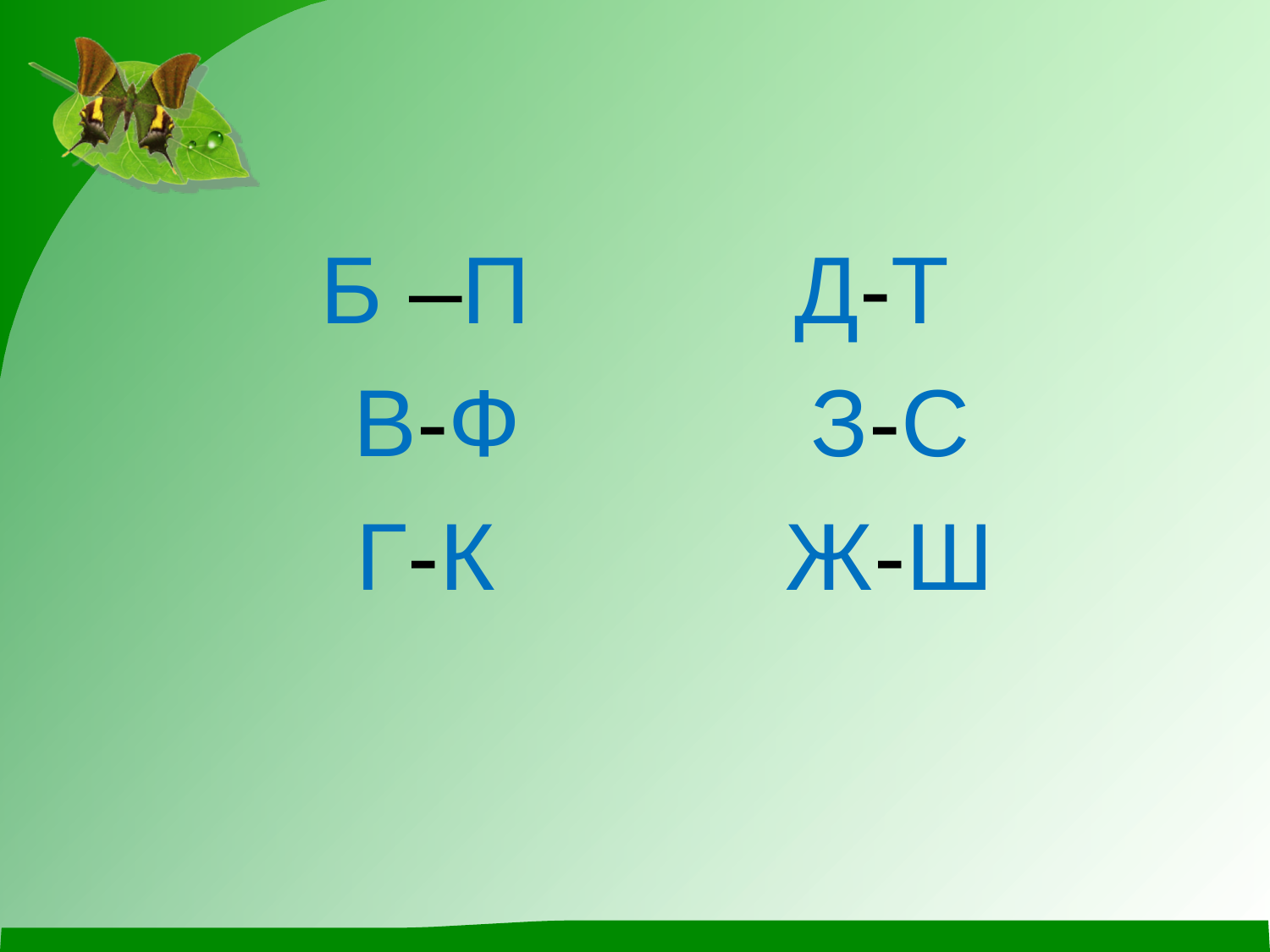

#
  Б –П          Д-Т
  В-Ф           З-С
   Г-К           Ж-Ш